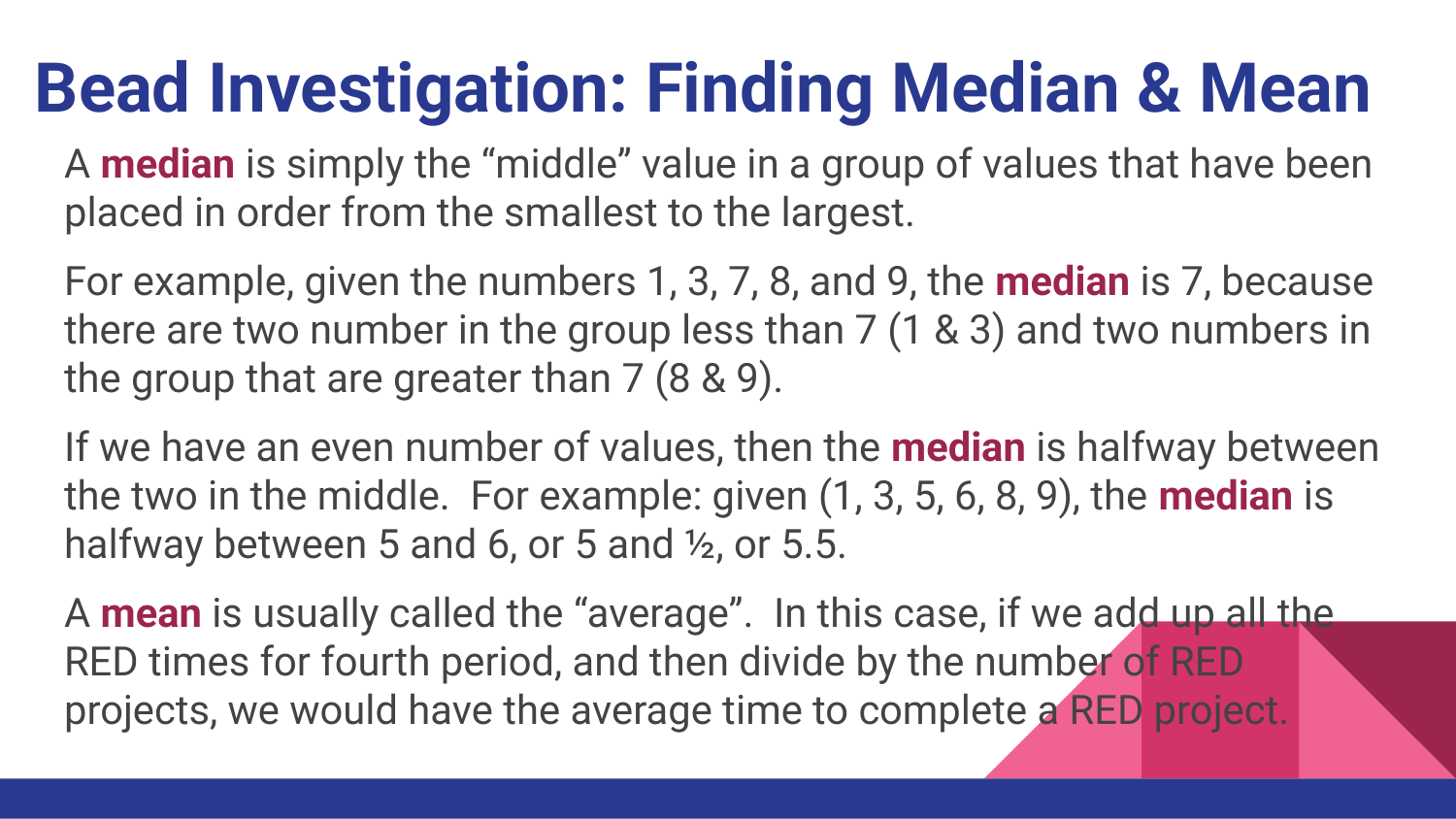

# Bead Investigation: Finding Median & Mean
A median is simply the “middle” value in a group of values that have been placed in order from the smallest to the largest.
For example, given the numbers 1, 3, 7, 8, and 9, the median is 7, because there are two number in the group less than 7 (1 & 3) and two numbers in the group that are greater than 7 (8 & 9).
If we have an even number of values, then the median is halfway between the two in the middle.  For example: given (1, 3, 5, 6, 8, 9), the median is halfway between 5 and 6, or 5 and ½, or 5.5.
A mean is usually called the “average”.  In this case, if we add up all the RED times for fourth period, and then divide by the number of RED projects, we would have the average time to complete a RED project.